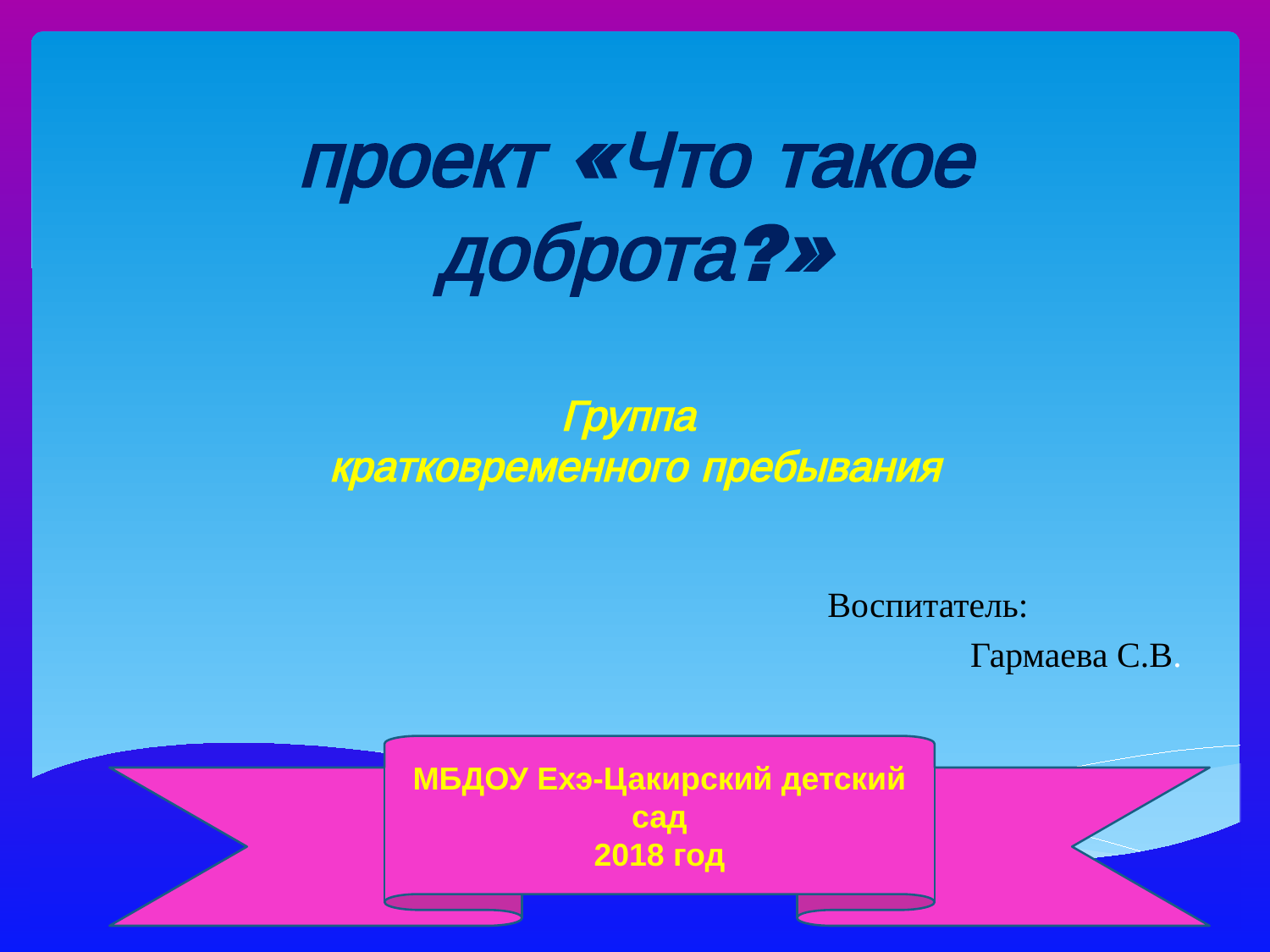

# проект «Что такое доброта?» Группа кратковременного пребывания
Воспитатель:
                Гармаева С.В.
МБДОУ Ехэ-Цакирский детский сад
2018 год